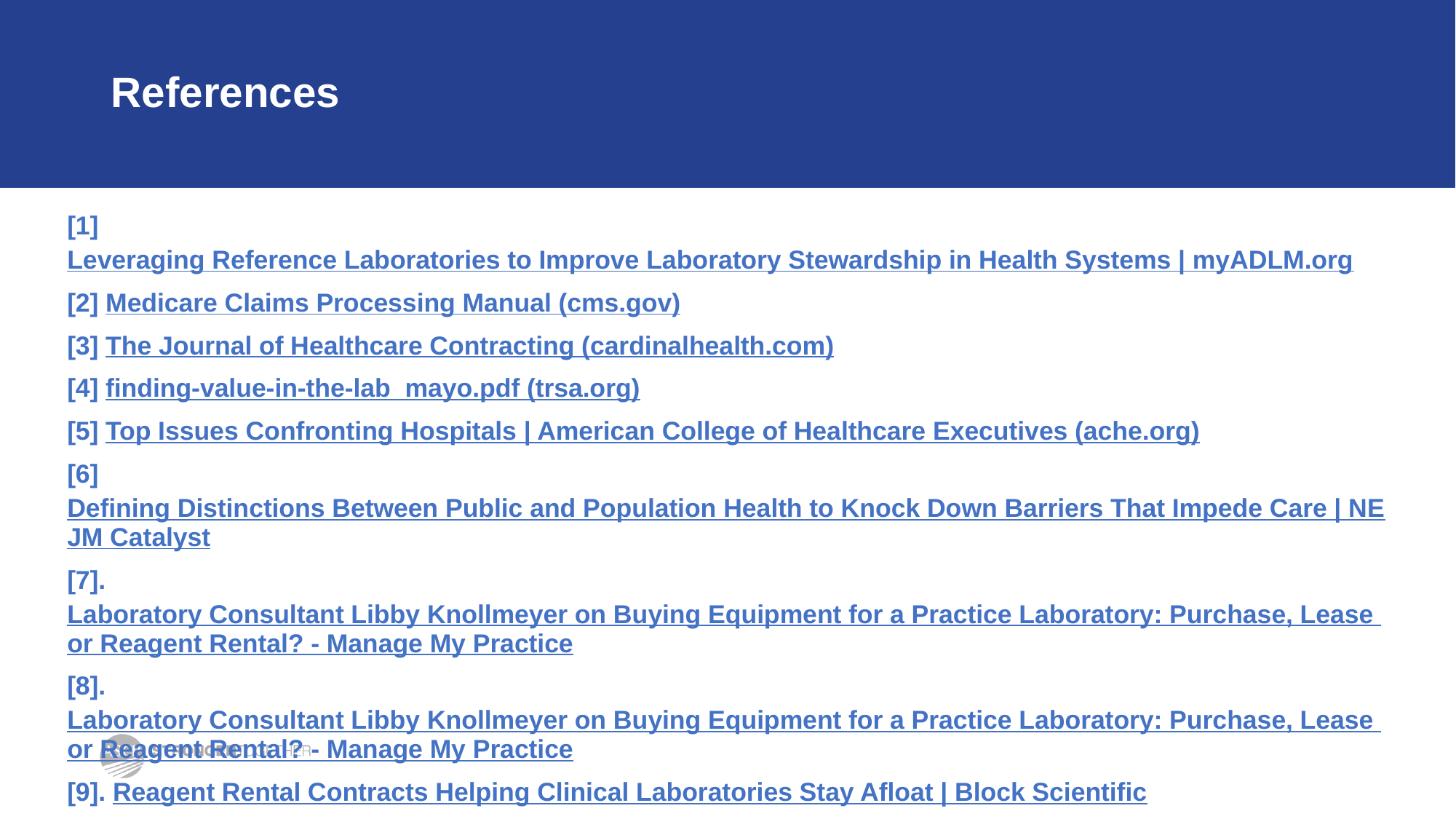

# References
[1] Leveraging Reference Laboratories to Improve Laboratory Stewardship in Health Systems | myADLM.org
[2] Medicare Claims Processing Manual (cms.gov)
[3] The Journal of Healthcare Contracting (cardinalhealth.com)
[4] finding-value-in-the-lab_mayo.pdf (trsa.org)
[5] Top Issues Confronting Hospitals | American College of Healthcare Executives (ache.org)
[6] Defining Distinctions Between Public and Population Health to Knock Down Barriers That Impede Care | NEJM Catalyst
[7]. Laboratory Consultant Libby Knollmeyer on Buying Equipment for a Practice Laboratory: Purchase, Lease or Reagent Rental? - Manage My Practice
[8]. Laboratory Consultant Libby Knollmeyer on Buying Equipment for a Practice Laboratory: Purchase, Lease or Reagent Rental? - Manage My Practice
[9]. Reagent Rental Contracts Helping Clinical Laboratories Stay Afloat | Block Scientific